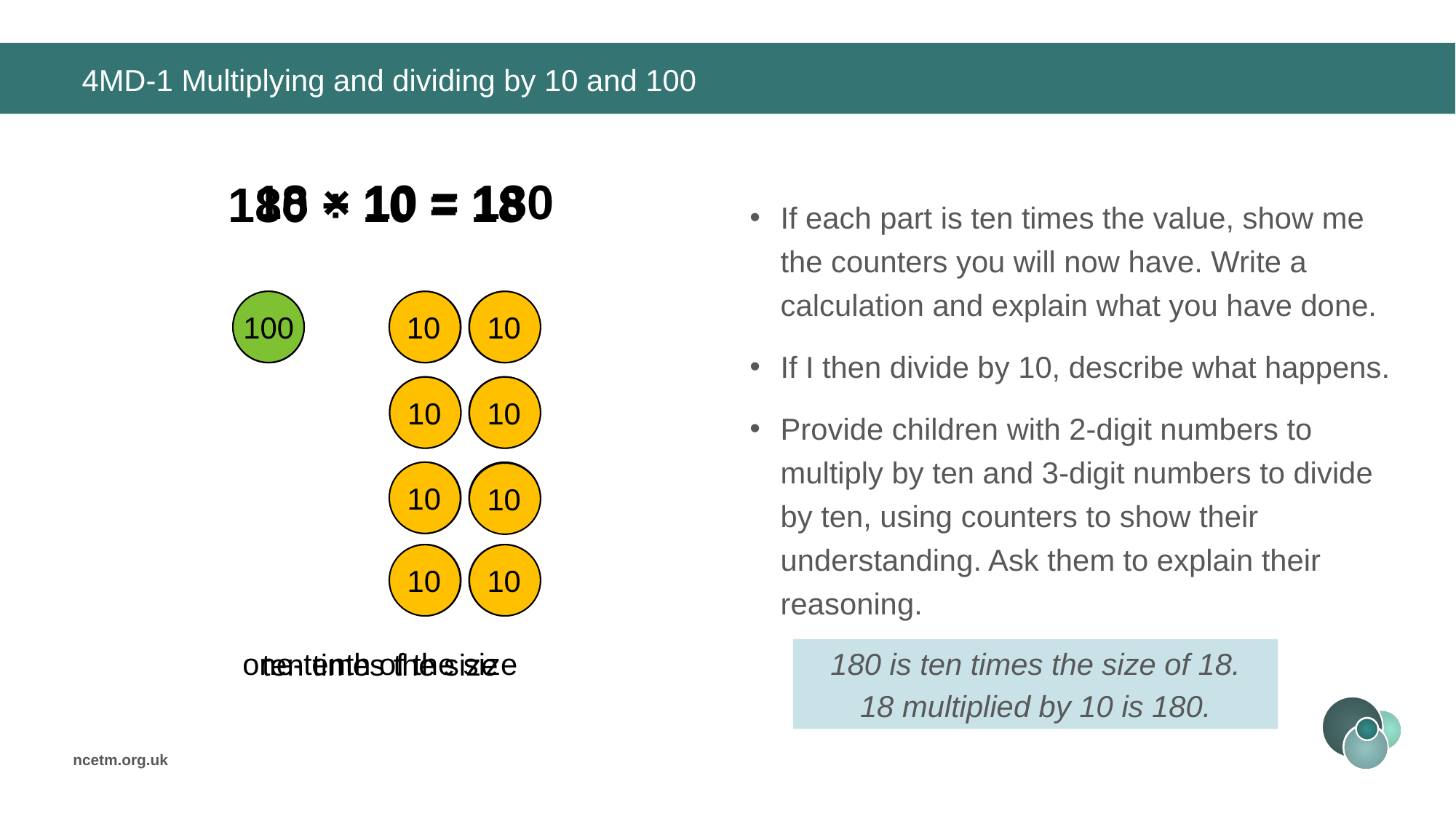

# 4MD-1 Multiplying and dividing by 10 and 100
18 × 10 = 180
180 ÷ 10 = 18
If each part is ten times the value, show me the counters you will now have. Write a calculation and explain what you have done.
If I then divide by 10, describe what happens.
Provide children with 2-digit numbers to multiply by ten and 3-digit numbers to divide by ten, using counters to show their understanding. Ask them to explain their reasoning.

100

10

10

10

10

10

10

10

10

10

1

1

1

1

1

1

1

1
one-tenth of the size
180 is ten times the size of 18.
18 multiplied by 10 is 180.
ten times the size